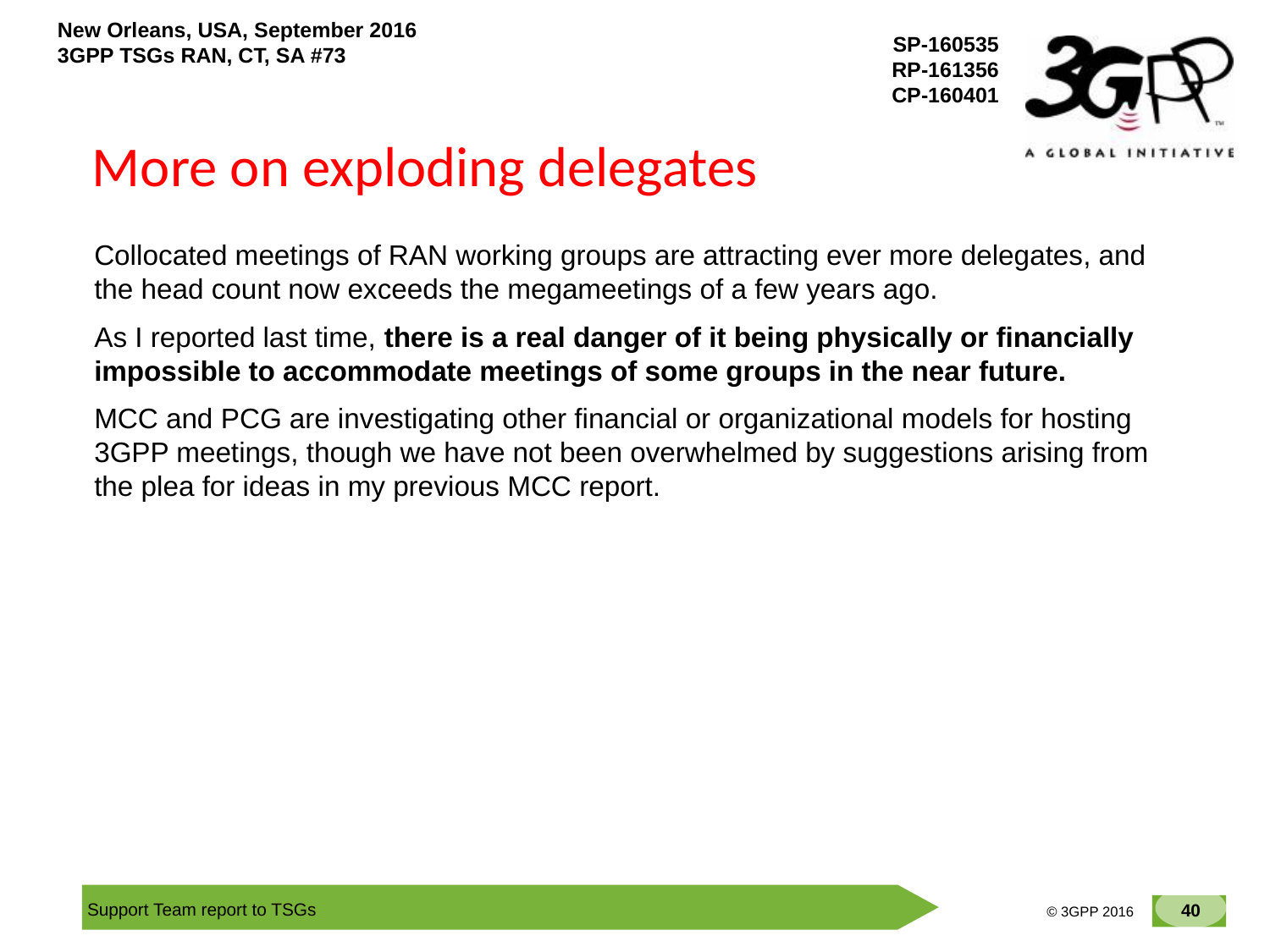

# More on exploding delegates
Collocated meetings of RAN working groups are attracting ever more delegates, and the head count now exceeds the megameetings of a few years ago.
As I reported last time, there is a real danger of it being physically or financially impossible to accommodate meetings of some groups in the near future.
MCC and PCG are investigating other financial or organizational models for hosting 3GPP meetings, though we have not been overwhelmed by suggestions arising from the plea for ideas in my previous MCC report.